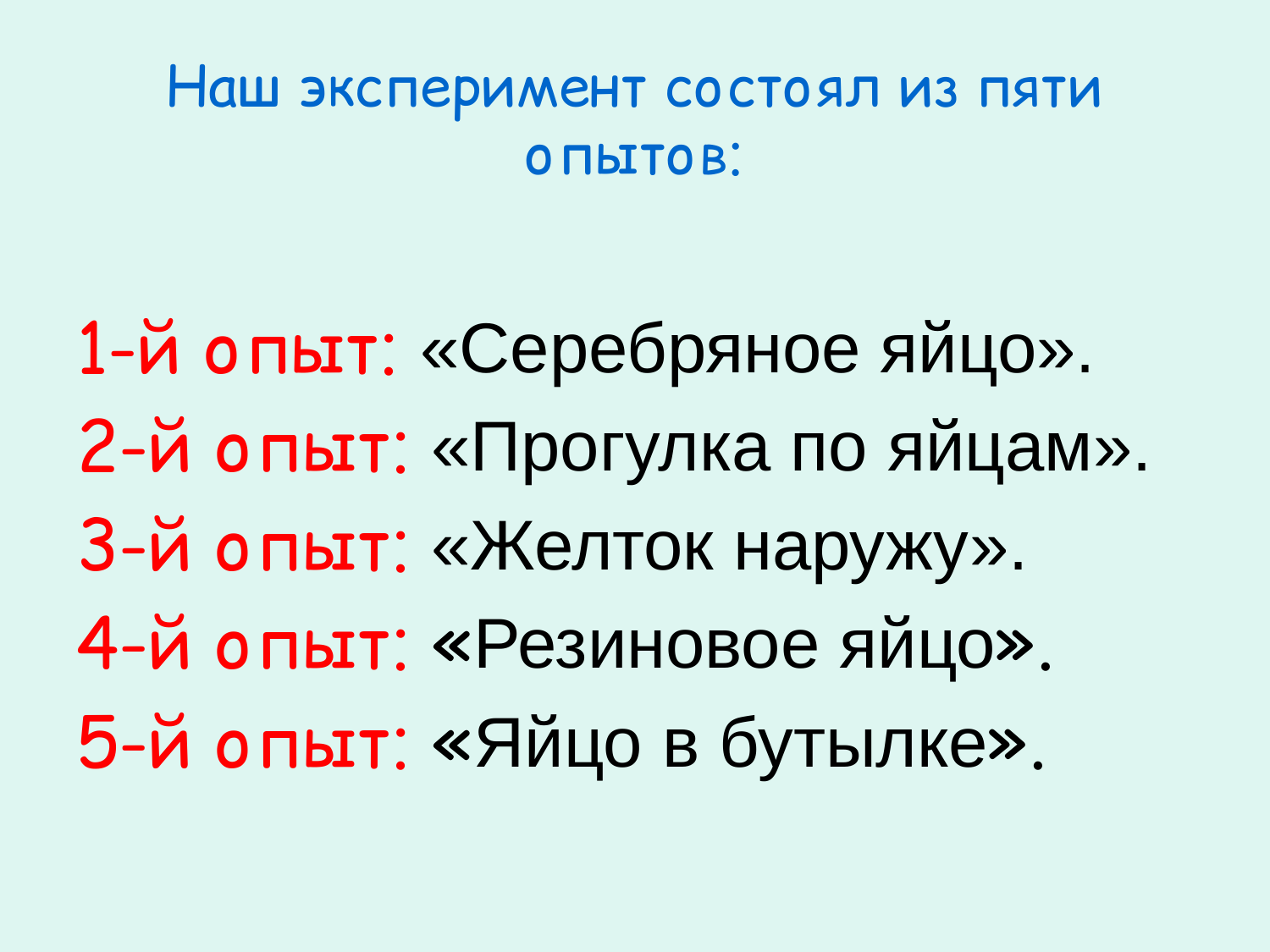

# Наш эксперимент состоял из пяти опытов:

1-й опыт: «Серебряное яйцо».
2-й опыт: «Прогулка по яйцам».
3-й опыт: «Желток наружу».
4-й опыт: «Резиновое яйцо».
5-й опыт: «Яйцо в бутылке».